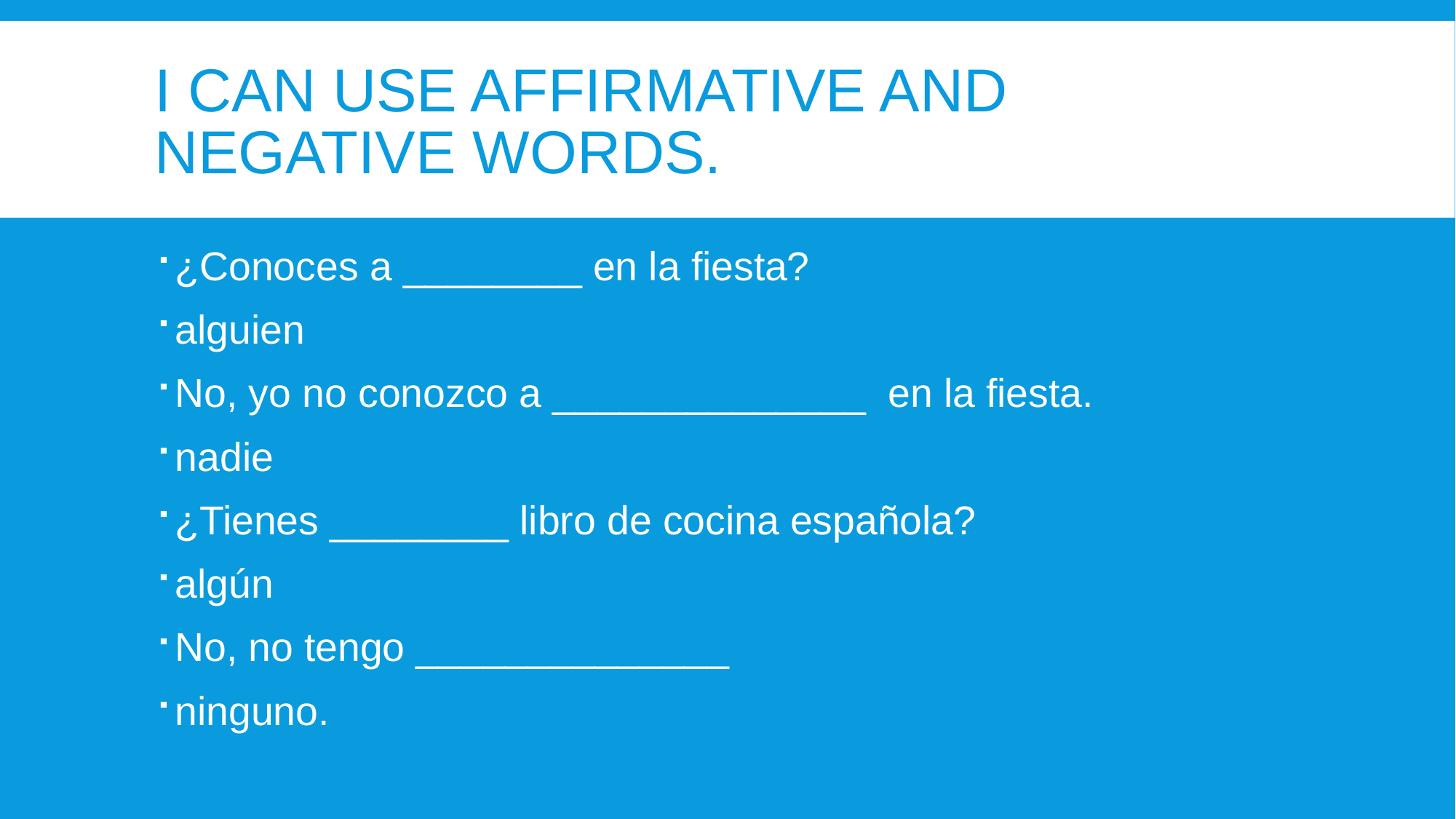

# I can use affirmative and negative words.
¿Conoces a ________ en la fiesta?
alguien
No, yo no conozco a ______________  en la fiesta.
nadie
¿Tienes ________ libro de cocina española?
algún
No, no tengo ______________
ninguno.